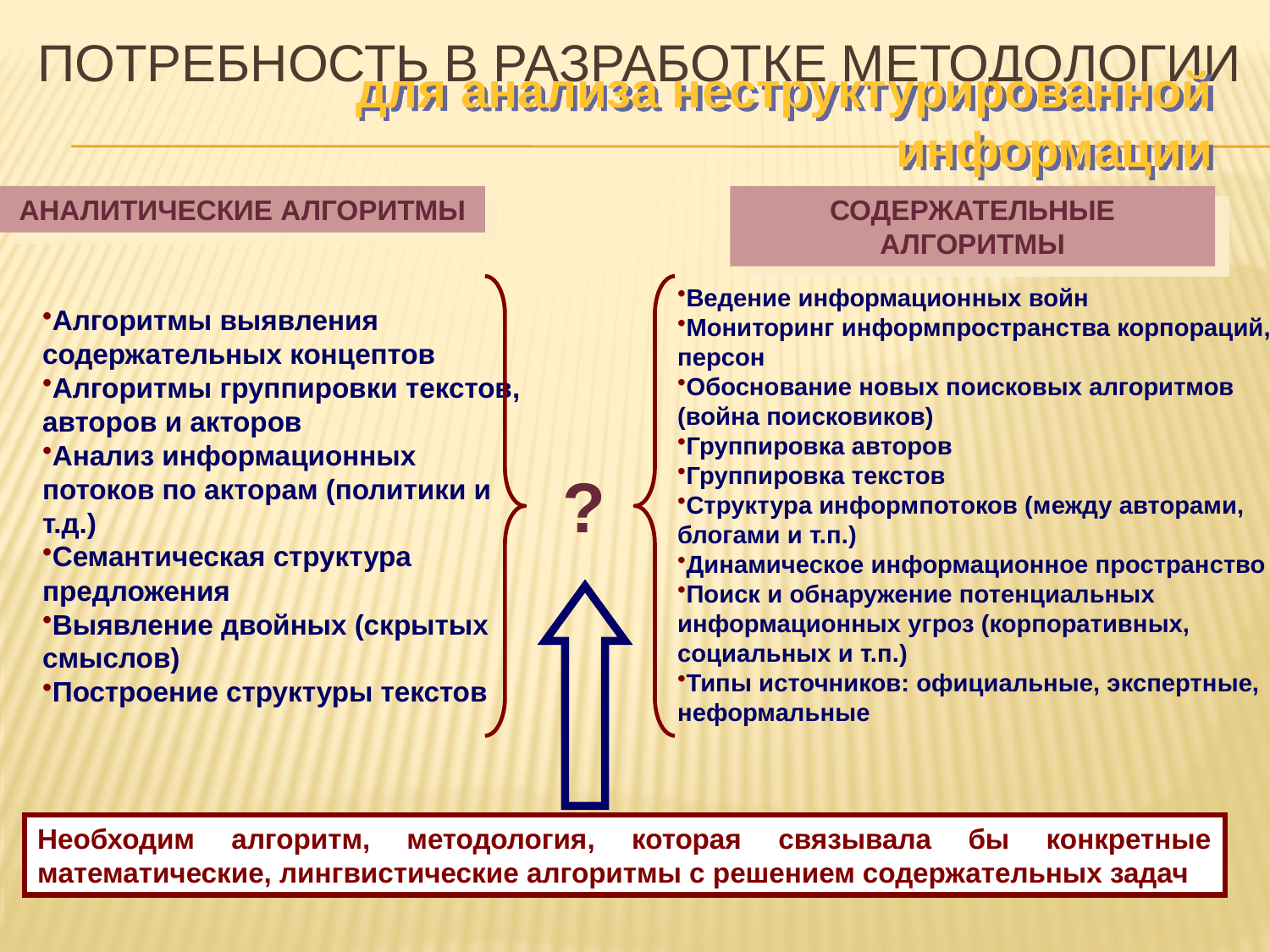

# Потребность в разработке методологии
для анализа неструктурированной информации
АНАЛИТИЧЕСКИЕ АЛГОРИТМЫ
СОДЕРЖАТЕЛЬНЫЕ АЛГОРИТМЫ

Ведение информационных войн
Мониторинг информпространства корпораций, персон
Обоснование новых поисковых алгоритмов (война поисковиков)
Группировка авторов
Группировка текстов
Структура информпотоков (между авторами, блогами и т.п.)
Динамическое информационное пространство
Поиск и обнаружение потенциальных информационных угроз (корпоративных, социальных и т.п.)
Типы источников: официальные, экспертные, неформальные
Алгоритмы выявления содержательных концептов
Алгоритмы группировки текстов, авторов и акторов
Анализ информационных потоков по акторам (политики и т.д.)
Семантическая структура предложения
Выявление двойных (скрытых смыслов)
Построение структуры текстов
?

Необходим алгоритм, методология, которая связывала бы конкретные математические, лингвистические алгоритмы с решением содержательных задач